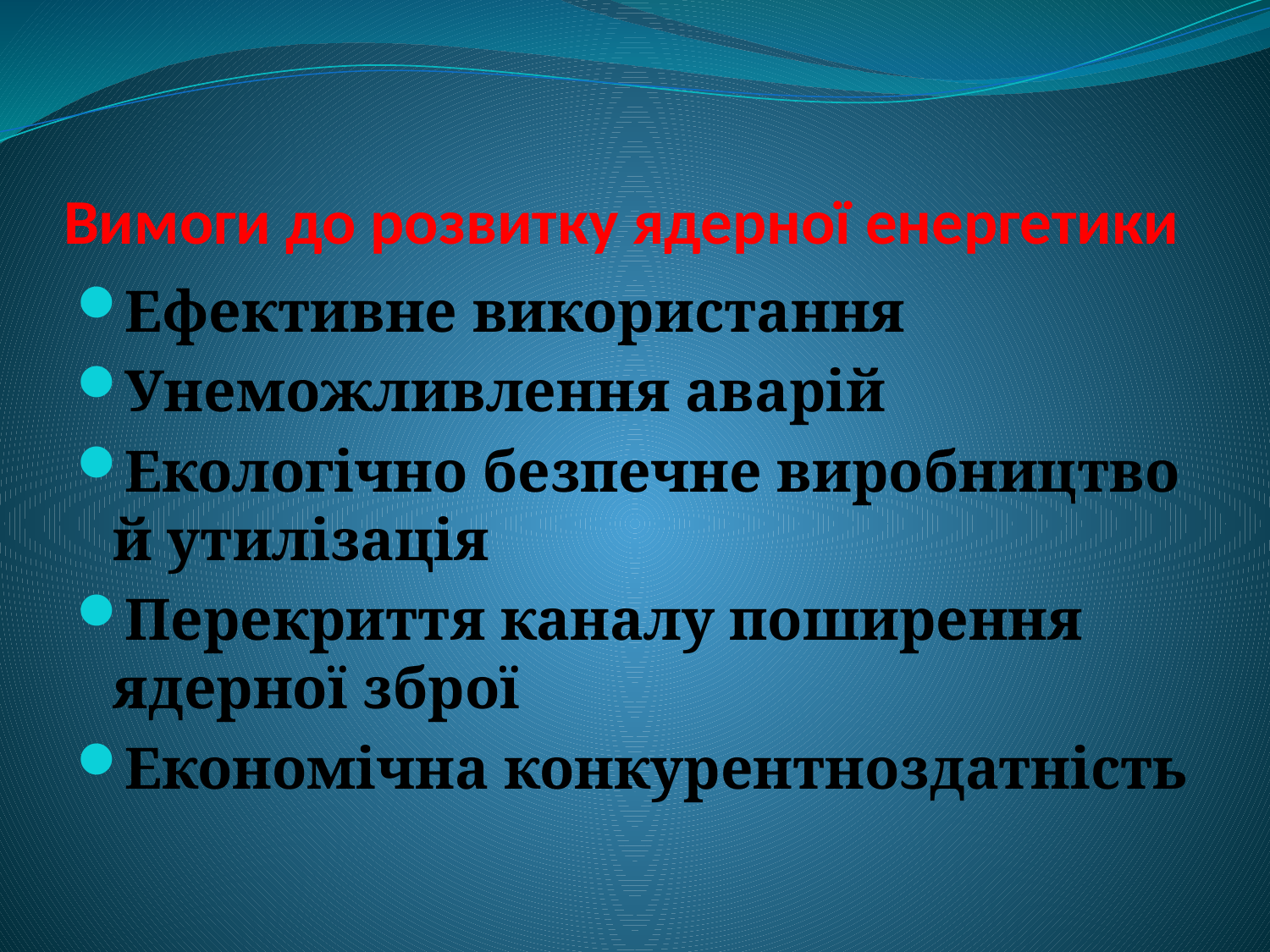

# Вимоги до розвитку ядерної енергетики
Ефективне використання
Унеможливлення аварій
Екологічно безпечне виробництво й утилізація
Перекриття каналу поширення ядерної зброї
Економічна конкурентноздатність